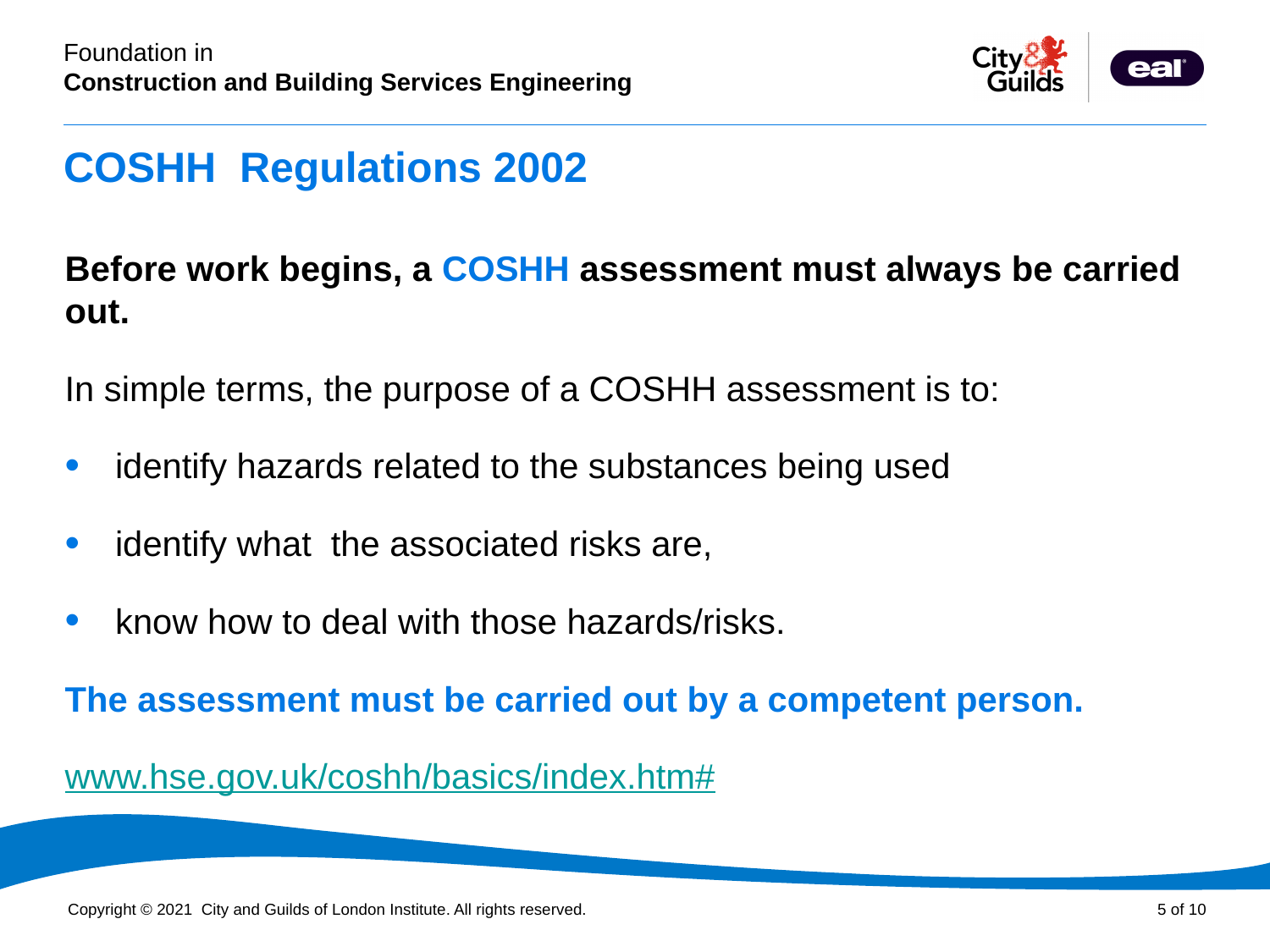

# COSHH  Regulations 2002
Before work begins, a COSHH assessment must always be carried out.
In simple terms, the purpose of a COSHH assessment is to:
identify hazards related to the substances being used
identify what  the associated risks are,
know how to deal with those hazards/risks.
The assessment must be carried out by a competent person.
www.hse.gov.uk/coshh/basics/index.htm#